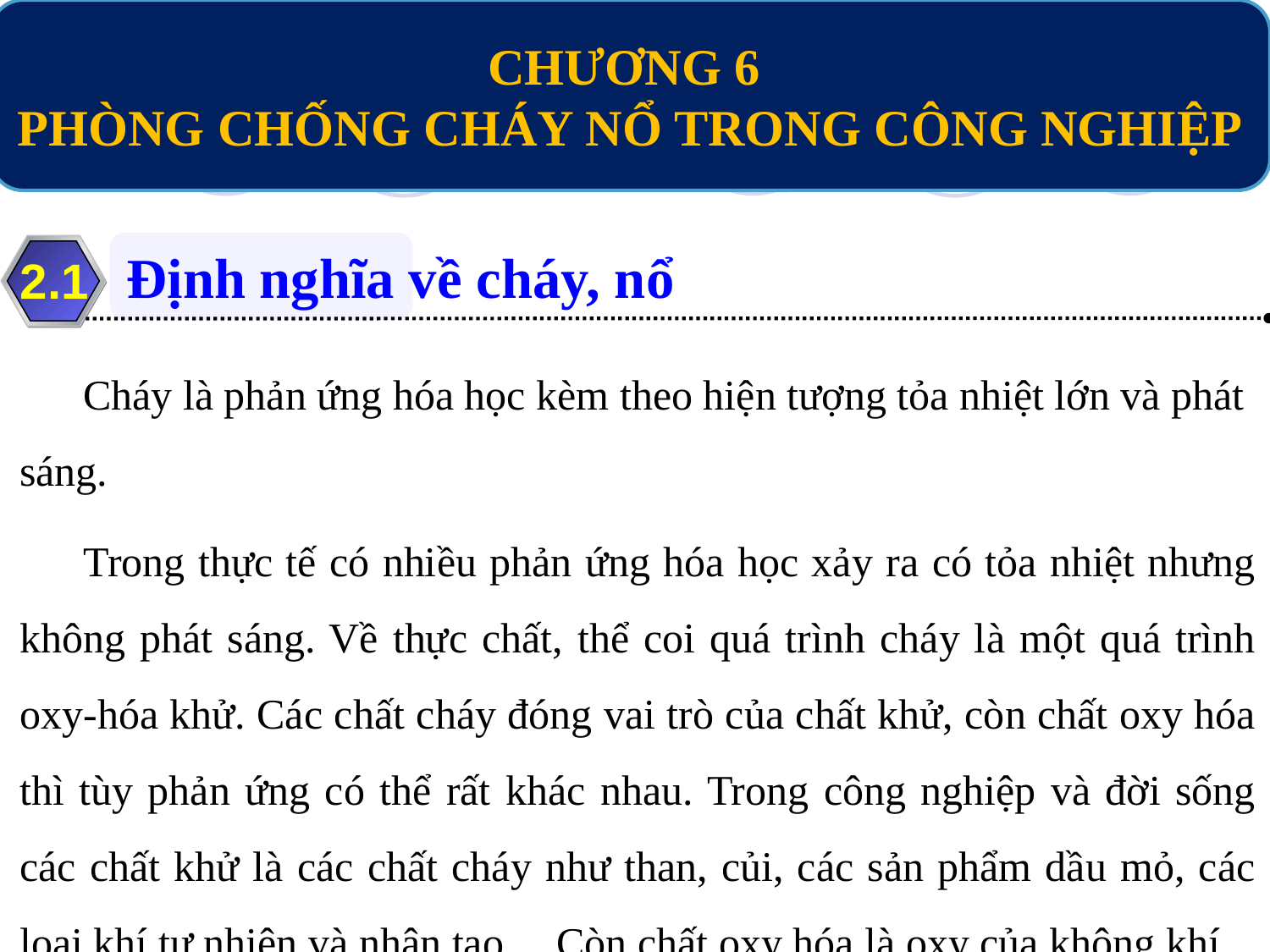

CHƯƠNG 6
PHÒNG CHỐNG CHÁY NỔ TRONG CÔNG NGHIỆP

Định nghĩa về cháy, nổ

2.1

Cháy là phản ứng hóa học kèm theo hiện tượng tỏa nhiệt lớn và phát sáng.
Trong thực tế có nhiều phản ứng hóa học xảy ra có tỏa nhiệt nhưng không phát sáng. Về thực chất, thể coi quá trình cháy là một quá trình oxy-hóa khử. Các chất cháy đóng vai trò của chất khử, còn chất oxy hóa thì tùy phản ứng có thể rất khác nhau. Trong công nghiệp và đời sống các chất khử là các chất cháy như than, củi, các sản phẩm dầu mỏ, các loại khí tự nhiên và nhân tạo,…Còn chất oxy hóa là oxy của không khí.